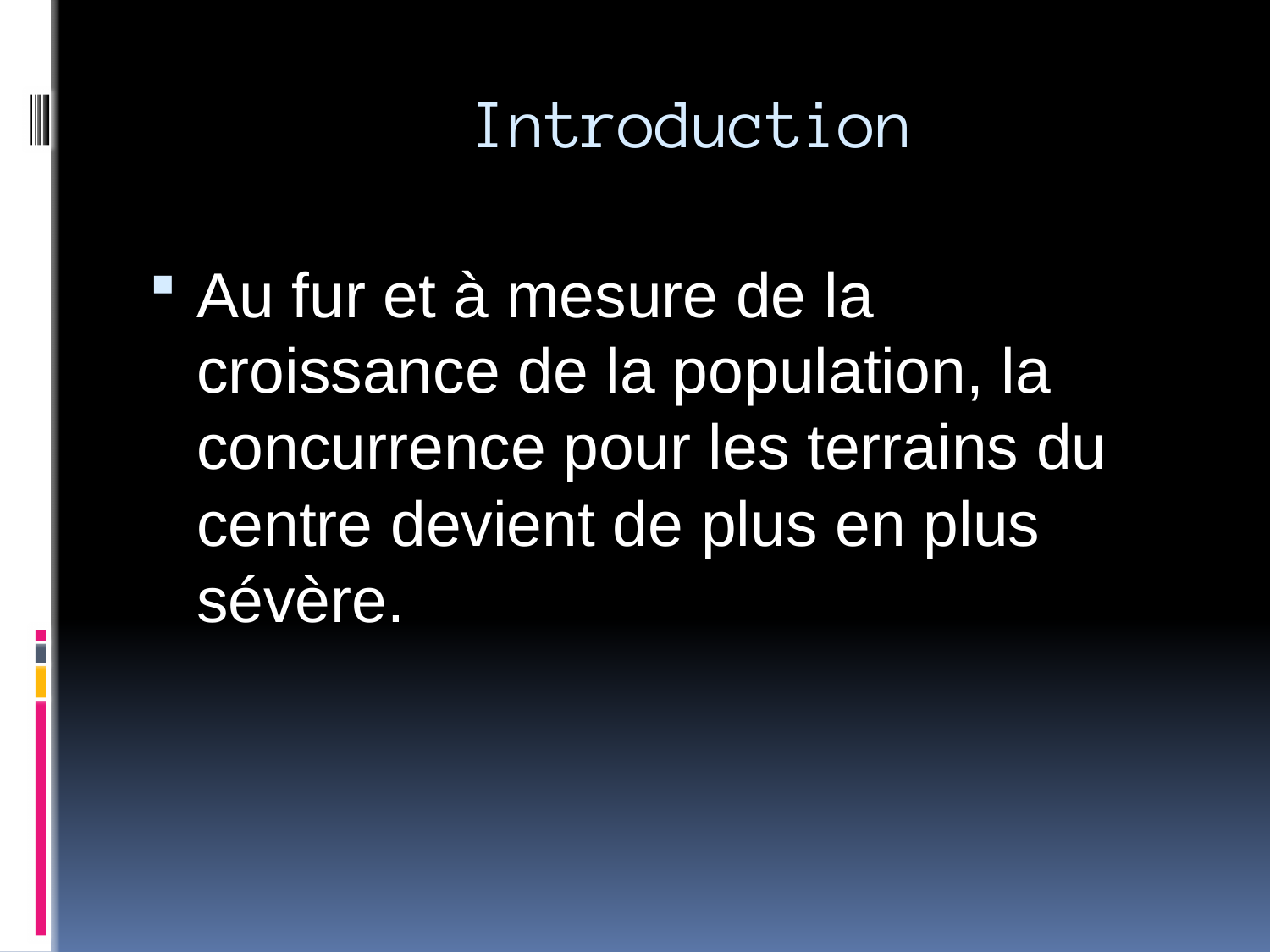

# Introduction
Au fur et à mesure de la croissance de la population, la concurrence pour les terrains du centre devient de plus en plus sévère.